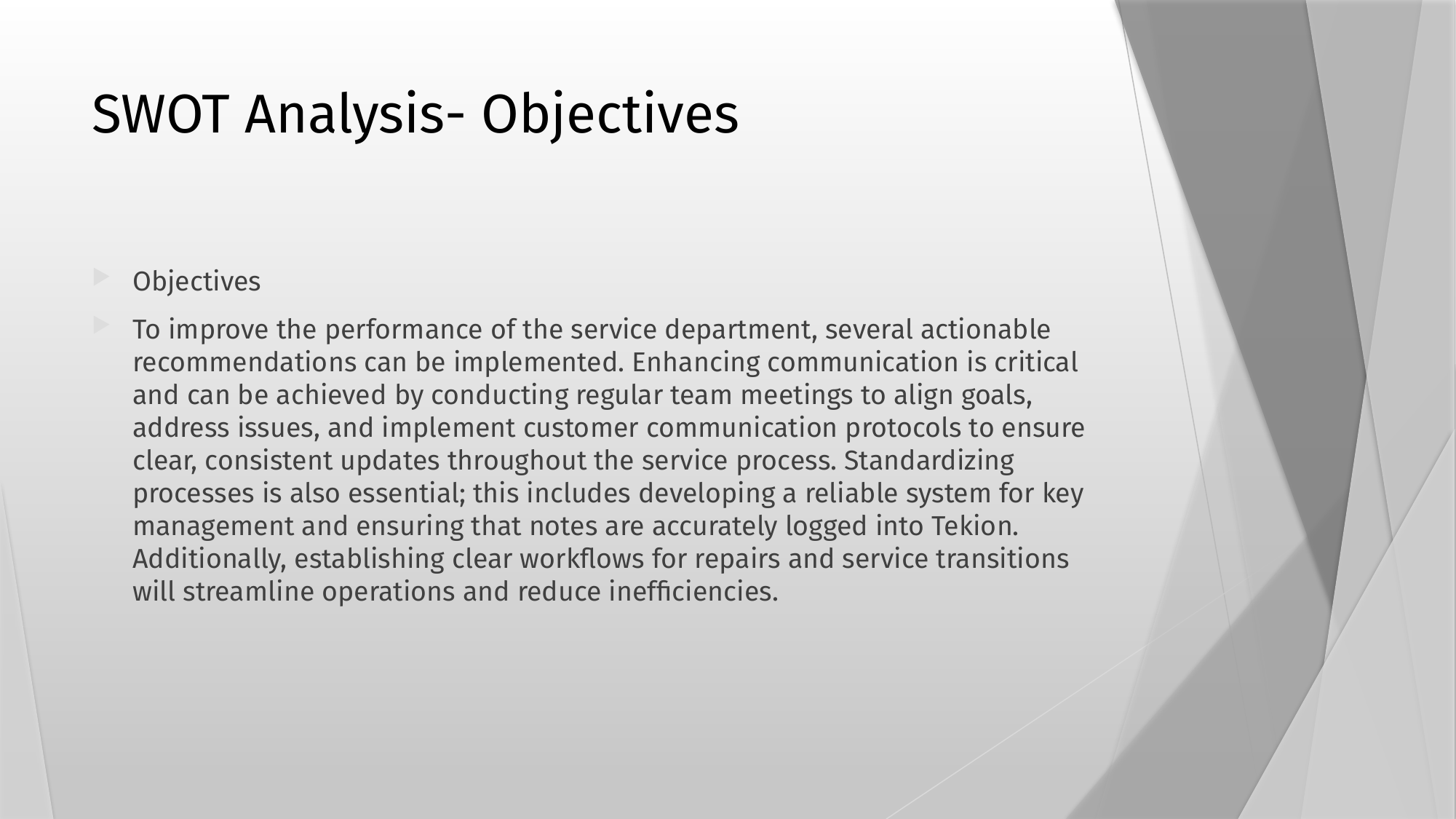

# SWOT Analysis- Objectives
Objectives
To improve the performance of the service department, several actionable recommendations can be implemented. Enhancing communication is critical and can be achieved by conducting regular team meetings to align goals, address issues, and implement customer communication protocols to ensure clear, consistent updates throughout the service process. Standardizing processes is also essential; this includes developing a reliable system for key management and ensuring that notes are accurately logged into Tekion. Additionally, establishing clear workflows for repairs and service transitions will streamline operations and reduce inefficiencies.